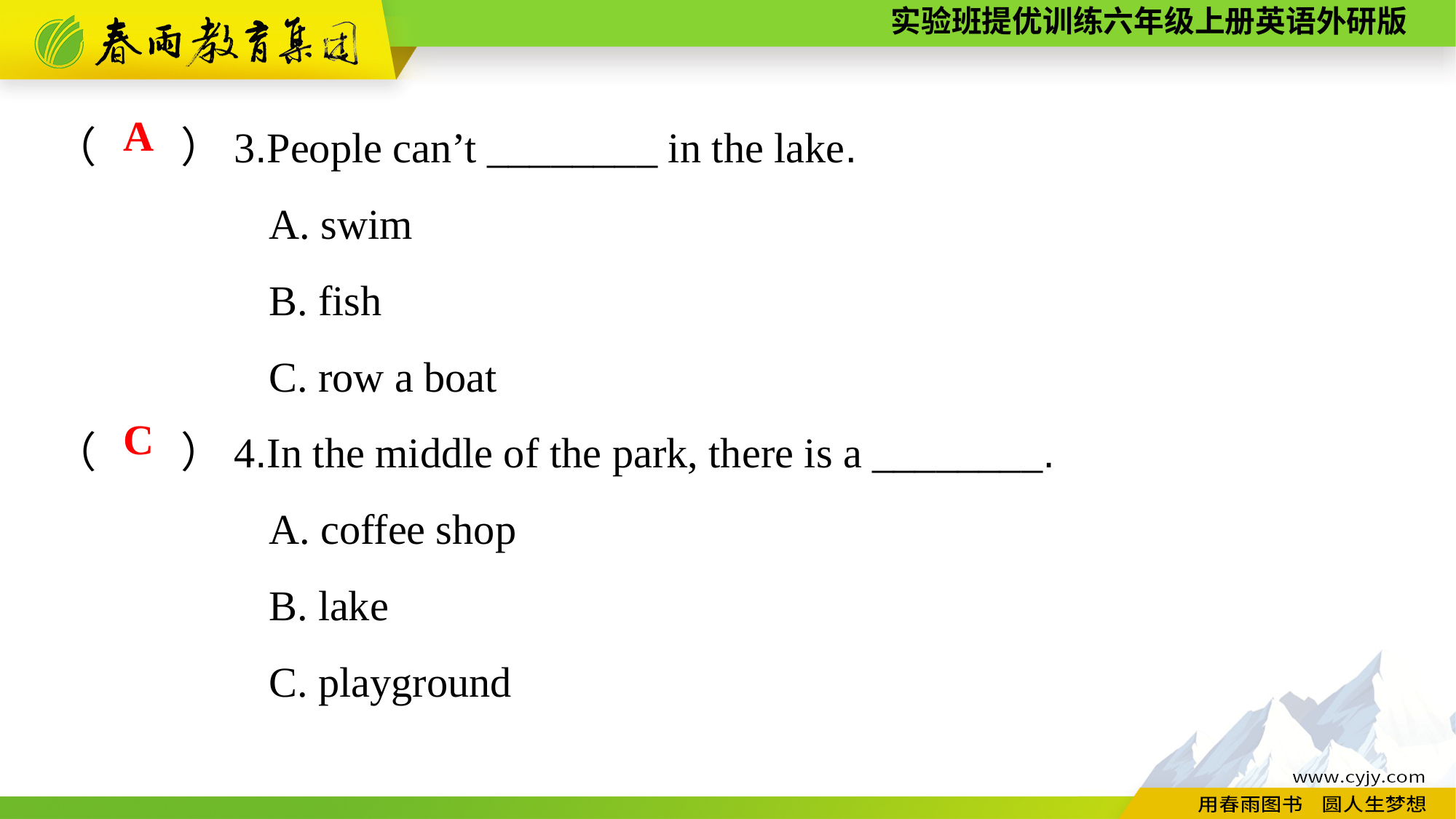

（　　）3.People can’t ________ in the lake.
A. swim
B. fish
C. row a boat
（　　）4.In the middle of the park, there is a ________.
A. coffee shop
B. lake
C. playground
A
C